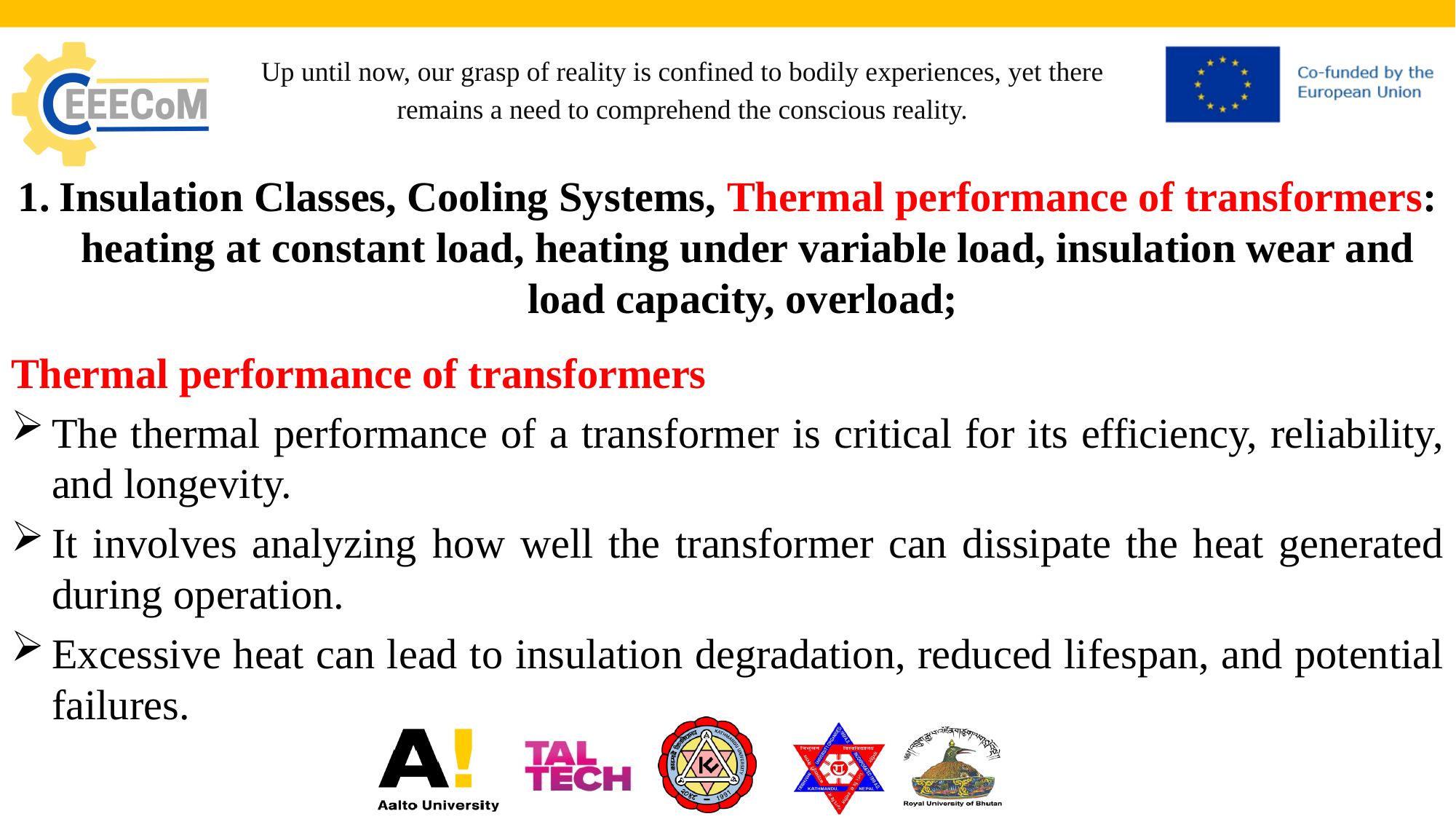

# Up until now, our grasp of reality is confined to bodily experiences, yet there remains a need to comprehend the conscious reality.
Insulation Classes, Cooling Systems, Thermal performance of transformers: heating at constant load, heating under variable load, insulation wear and load capacity, overload;
Thermal performance of transformers
The thermal performance of a transformer is critical for its efficiency, reliability, and longevity.
It involves analyzing how well the transformer can dissipate the heat generated during operation.
Excessive heat can lead to insulation degradation, reduced lifespan, and potential failures.